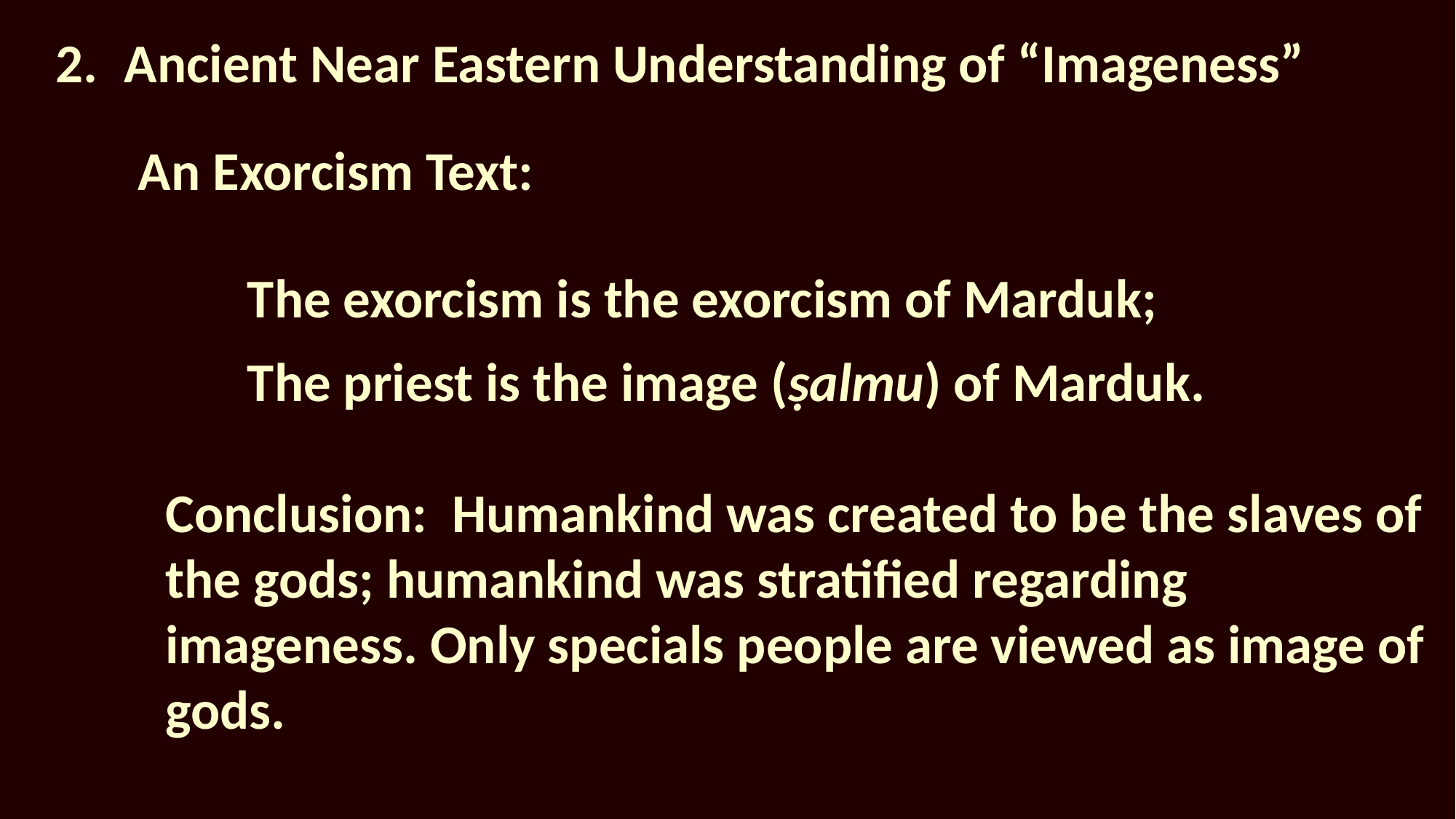

# 2.	Ancient Near Eastern Understanding of “Imageness”
An Exorcism Text:

	The exorcism is the exorcism of Marduk;
	The priest is the image (ṣalmu) of Marduk.

Conclusion:  Humankind was created to be the slaves of the gods; humankind was stratified regarding imageness. Only specials people are viewed as image of gods.